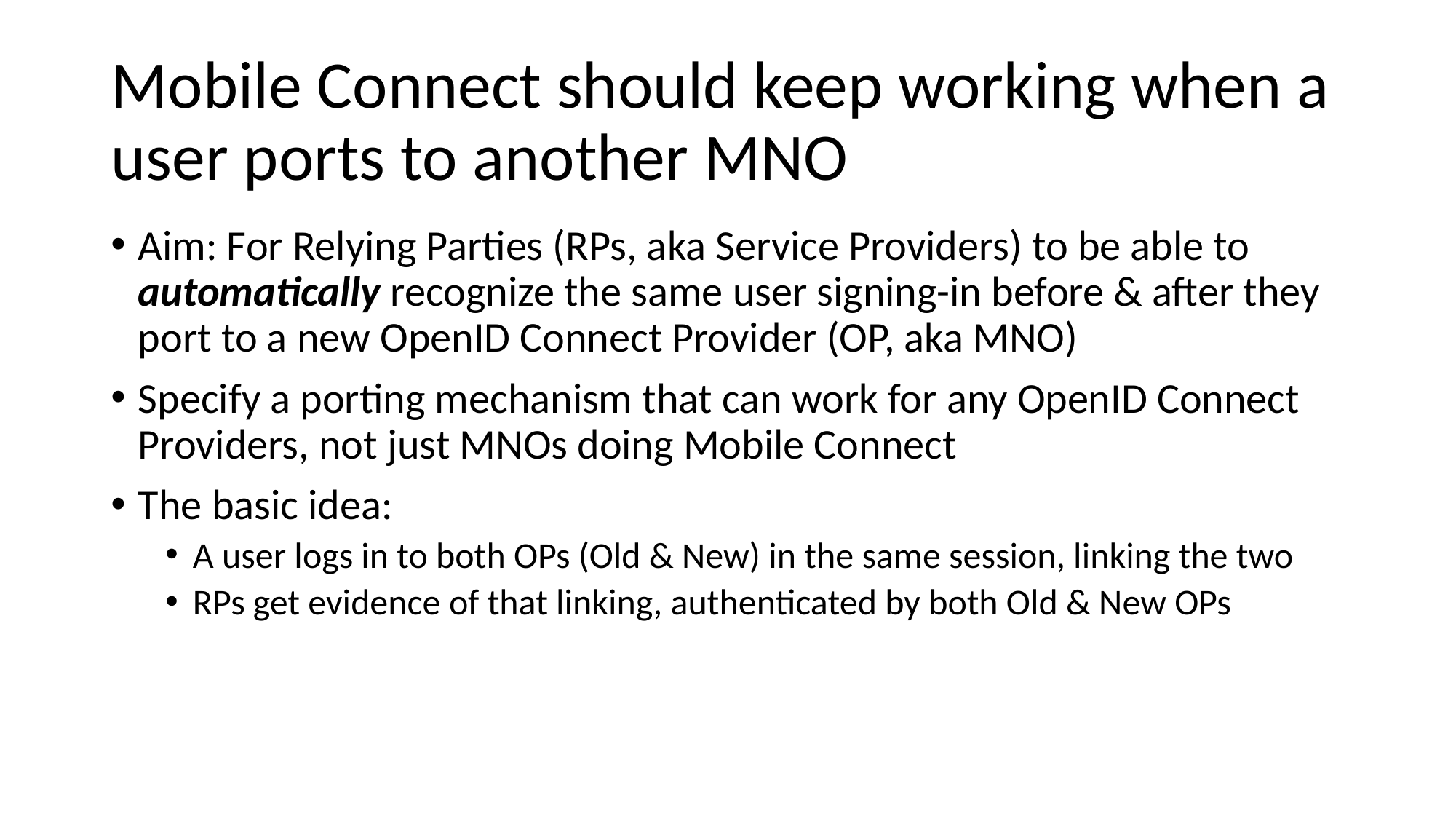

# Mobile Connect should keep working when a user ports to another MNO
Aim: For Relying Parties (RPs, aka Service Providers) to be able to automatically recognize the same user signing-in before & after they port to a new OpenID Connect Provider (OP, aka MNO)
Specify a porting mechanism that can work for any OpenID Connect Providers, not just MNOs doing Mobile Connect
The basic idea:
A user logs in to both OPs (Old & New) in the same session, linking the two
RPs get evidence of that linking, authenticated by both Old & New OPs